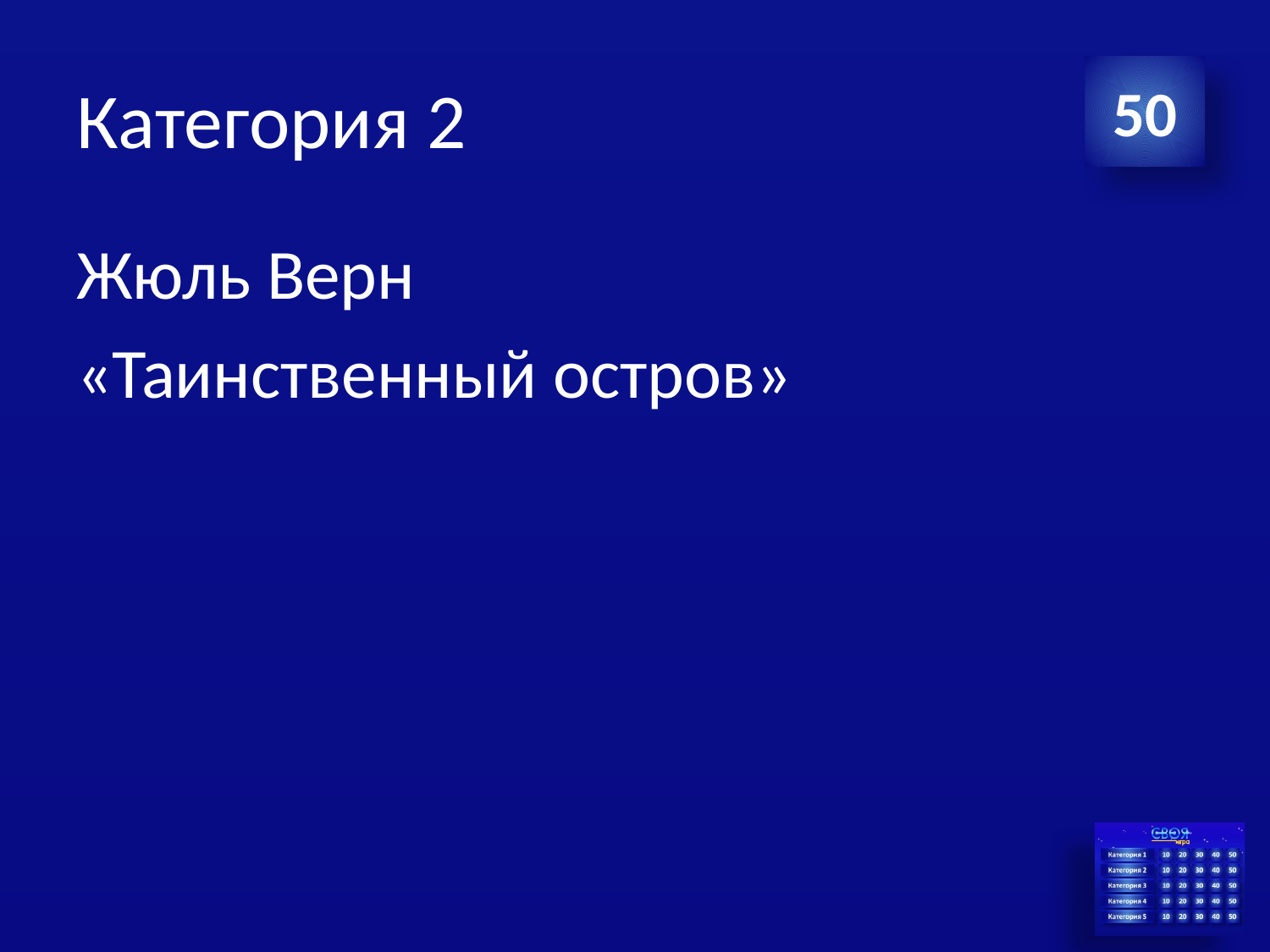

# Категория 2
50
Жюль Верн
«Таинственный остров»